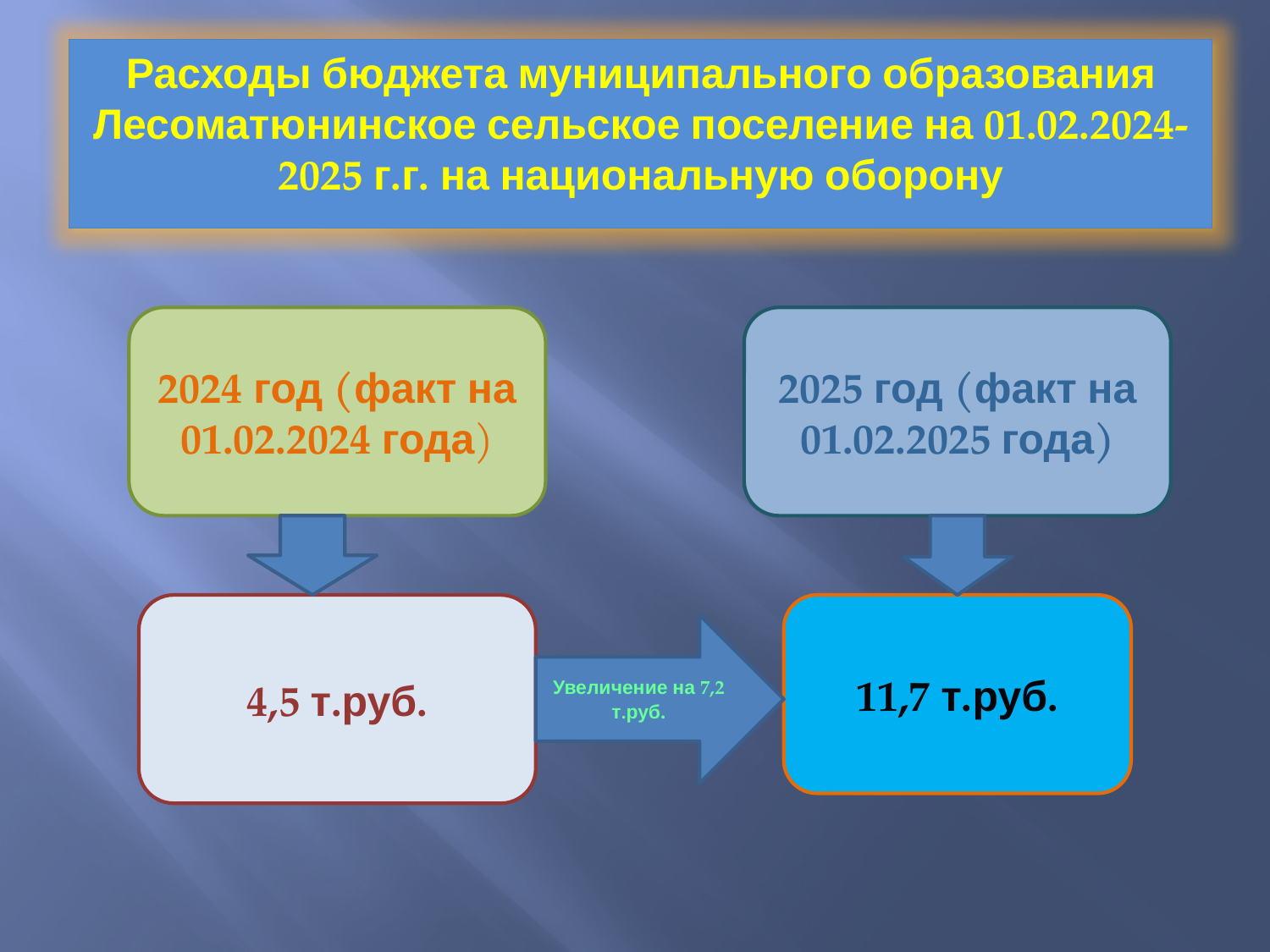

Расходы бюджета муниципального образования Лесоматюнинское сельское поселение на 01.02.2024-
2025 г.г. на национальную оборону
2024 год (факт на 01.02.2024 года)
2025 год (факт на 01.02.2025 года)

4,5 т.руб.
11,7 т.руб.
Увеличение на 7,2 т.руб.